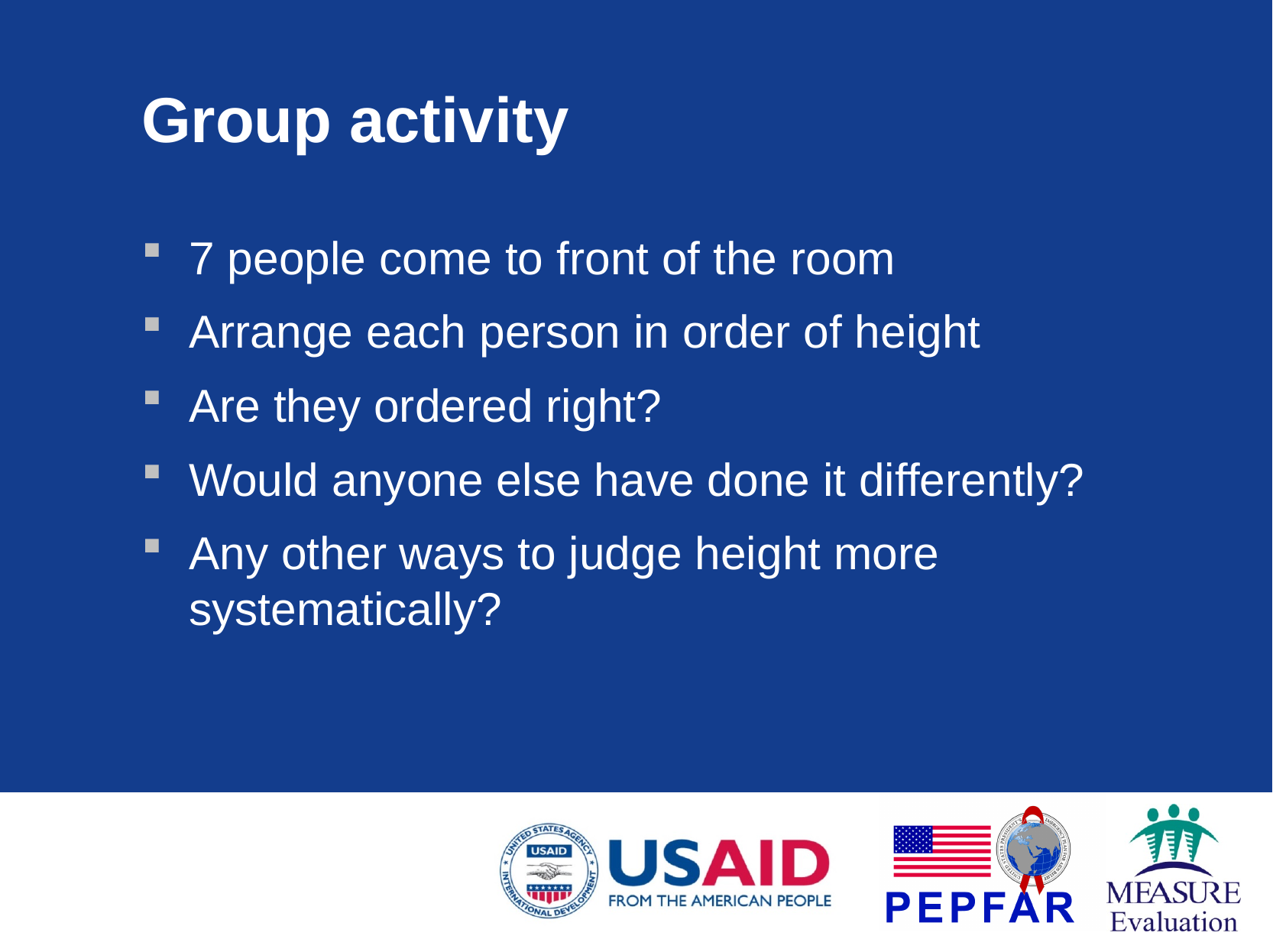

# Group activity
7 people come to front of the room
Arrange each person in order of height
Are they ordered right?
Would anyone else have done it differently?
Any other ways to judge height more systematically?